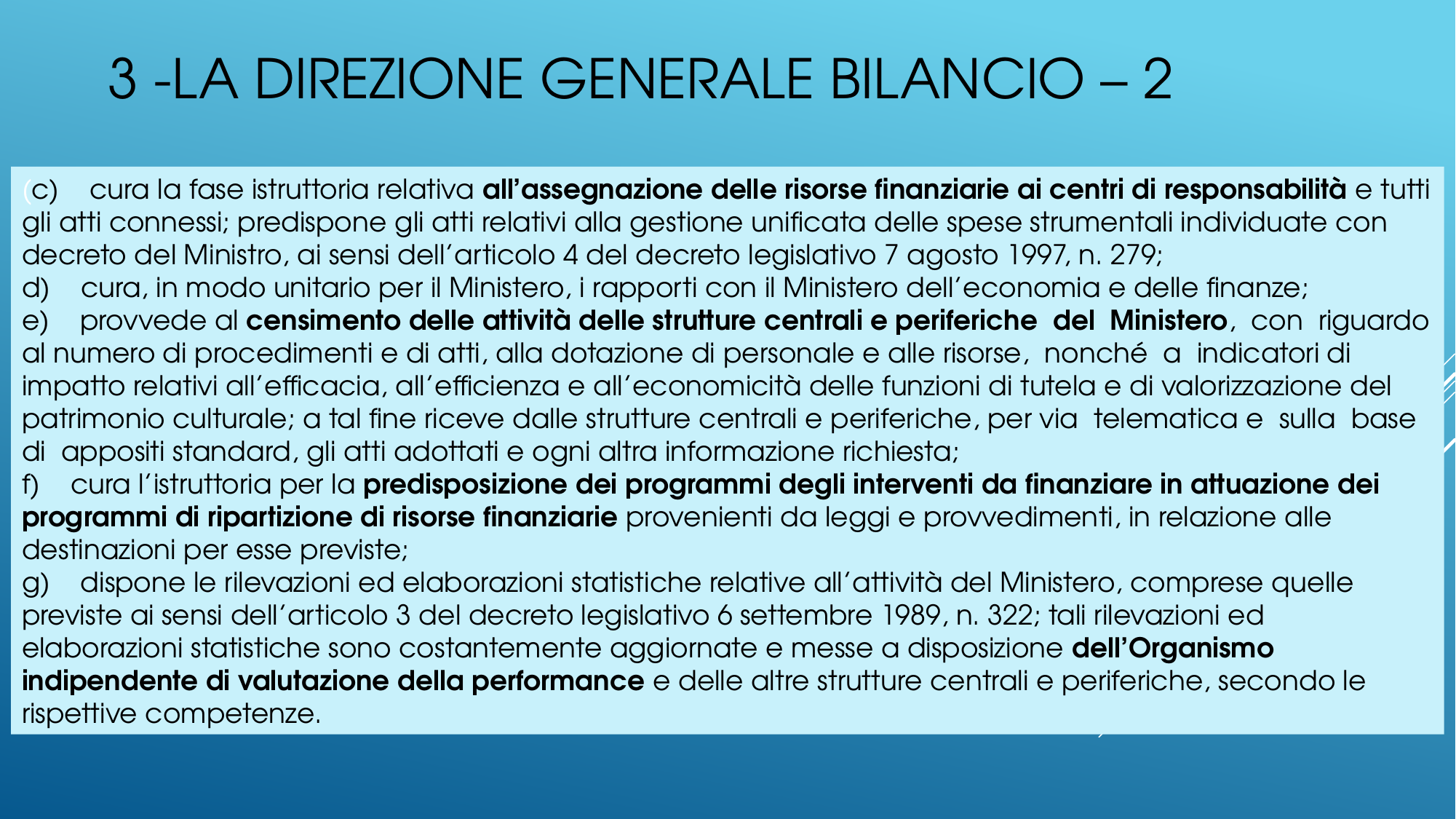

# 3 -LA DIREZIONE GENERALE bilancio – 2
(c)    cura la fase istruttoria relativa all’assegnazione delle risorse finanziarie ai centri di responsabilità e tutti gli atti connessi; predispone gli atti relativi alla gestione unificata delle spese strumentali individuate con decreto del Ministro, ai sensi dell’articolo 4 del decreto legislativo 7 agosto 1997, n. 279;
d)    cura, in modo unitario per il Ministero, i rapporti con il Ministero dell’economia e delle finanze;
e)    provvede al censimento delle attività delle strutture centrali e periferiche  del  Ministero,  con  riguardo al numero di procedimenti e di atti, alla dotazione di personale e alle risorse,  nonché  a  indicatori di  impatto relativi all’efficacia, all’efficienza e all’economicità delle funzioni di tutela e di valorizzazione del patrimonio culturale; a tal fine riceve dalle strutture centrali e periferiche, per via  telematica e  sulla  base  di  appositi standard, gli atti adottati e ogni altra informazione richiesta;
f)    cura l’istruttoria per la predisposizione dei programmi degli interventi da finanziare in attuazione dei programmi di ripartizione di risorse finanziarie provenienti da leggi e provvedimenti, in relazione alle destinazioni per esse previste;
g)    dispone le rilevazioni ed elaborazioni statistiche relative all’attività del Ministero, comprese quelle previste ai sensi dell’articolo 3 del decreto legislativo 6 settembre 1989, n. 322; tali rilevazioni ed elaborazioni statistiche sono costantemente aggiornate e messe a disposizione dell’Organismo indipendente di valutazione della performance e delle altre strutture centrali e periferiche, secondo le rispettive competenze.